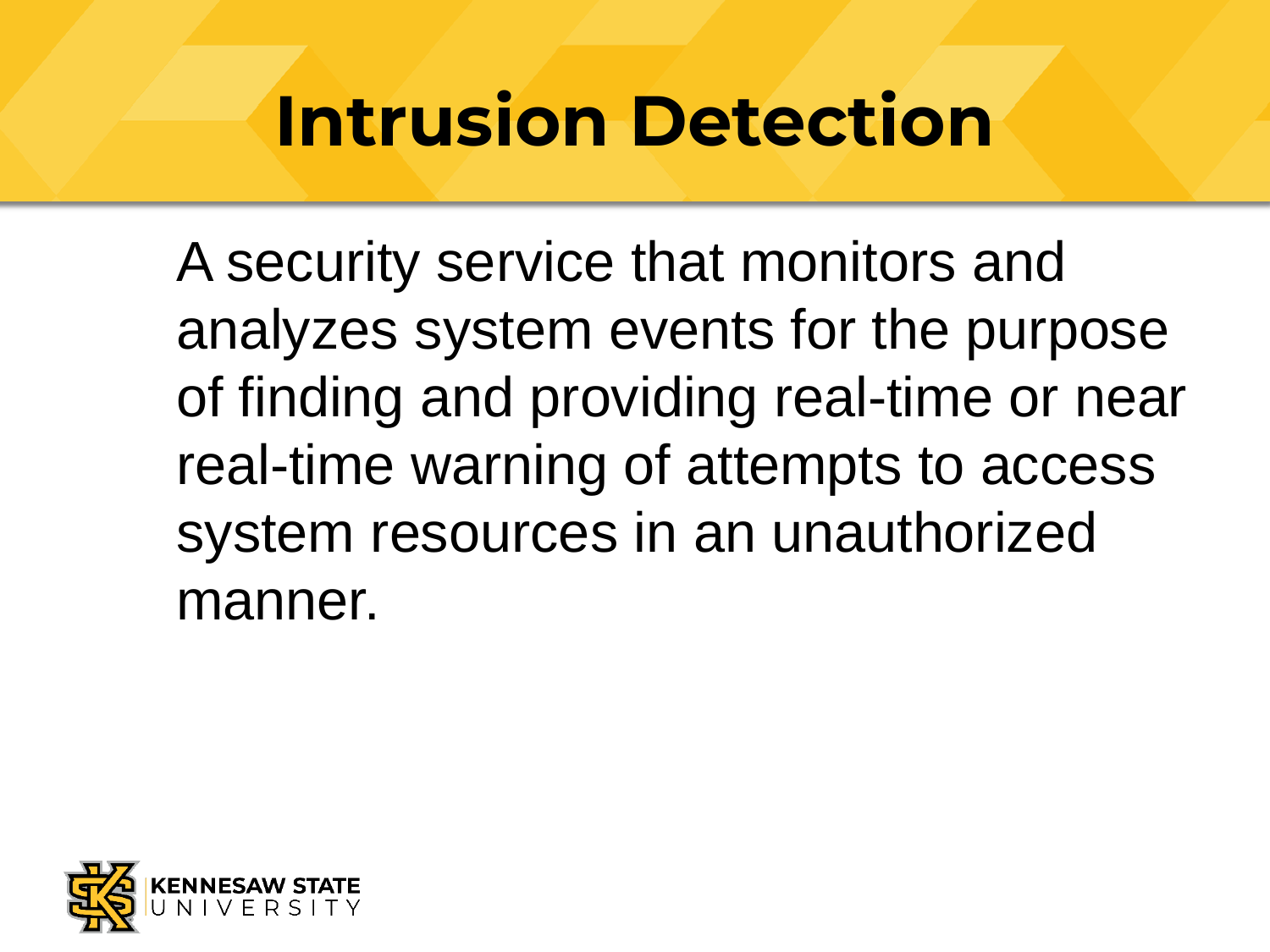

# Intrusion Detection
	A security service that monitors and analyzes system events for the purpose of finding and providing real-time or near real-time warning of attempts to access system resources in an unauthorized manner.